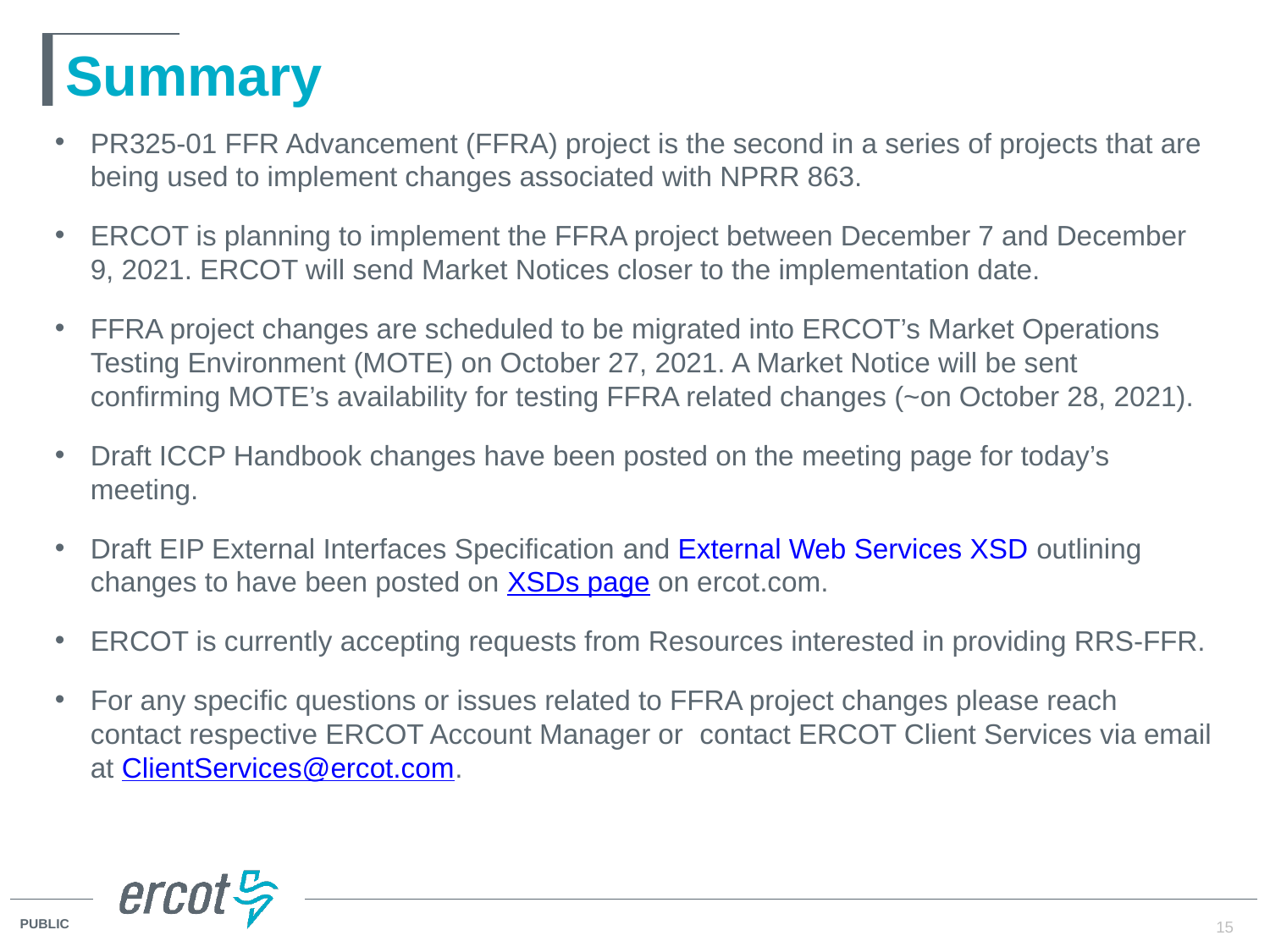

# Summary
PR325-01 FFR Advancement (FFRA) project is the second in a series of projects that are being used to implement changes associated with NPRR 863.

ERCOT is planning to implement the FFRA project between December 7 and December 9, 2021. ERCOT will send Market Notices closer to the implementation date.

FFRA project changes are scheduled to be migrated into ERCOT’s Market Operations Testing Environment (MOTE) on October 27, 2021. A Market Notice will be sent confirming MOTE’s availability for testing FFRA related changes (~on October 28, 2021).

Draft ICCP Handbook changes have been posted on the meeting page for today’s meeting.

Draft EIP External Interfaces Specification and External Web Services XSD outlining changes to have been posted on XSDs page on ercot.com.

ERCOT is currently accepting requests from Resources interested in providing RRS-FFR.

For any specific questions or issues related to FFRA project changes please reach contact respective ERCOT Account Manager or  contact ERCOT Client Services via email at ClientServices@ercot.com.

15